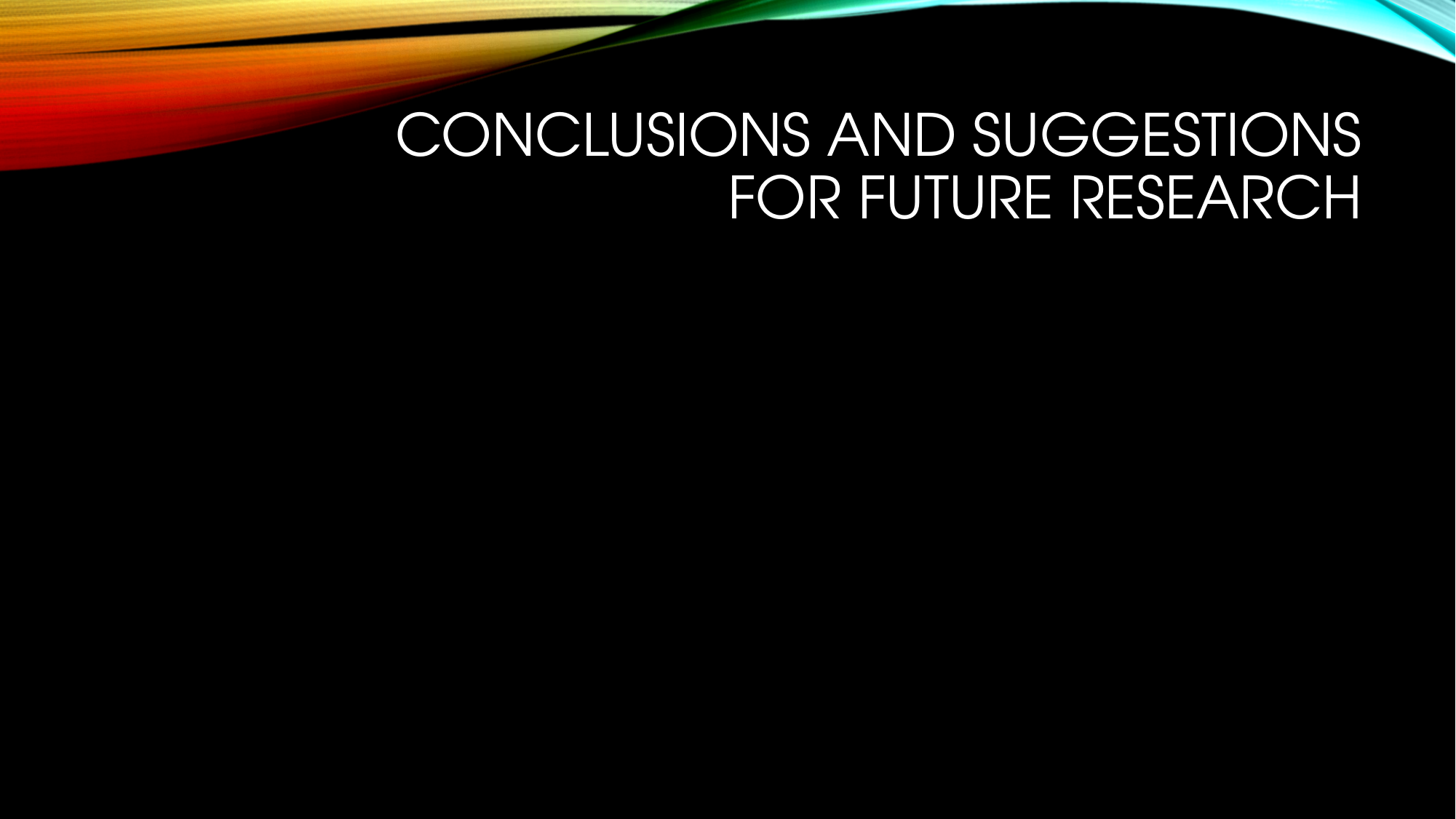

# Conclusions and suggestions for future research